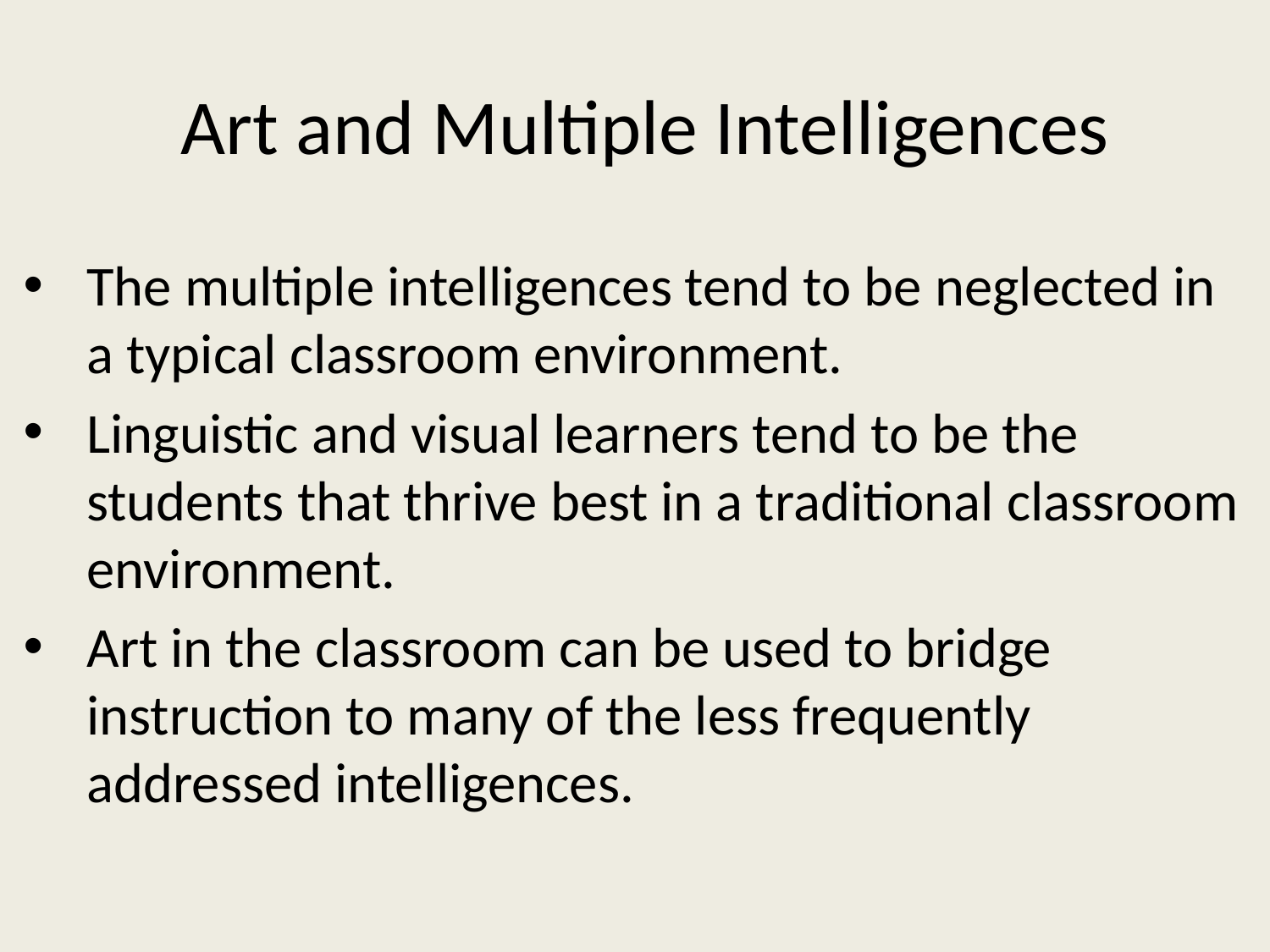

# Art and Multiple Intelligences
The multiple intelligences tend to be neglected in a typical classroom environment.
Linguistic and visual learners tend to be the students that thrive best in a traditional classroom environment.
Art in the classroom can be used to bridge instruction to many of the less frequently addressed intelligences.